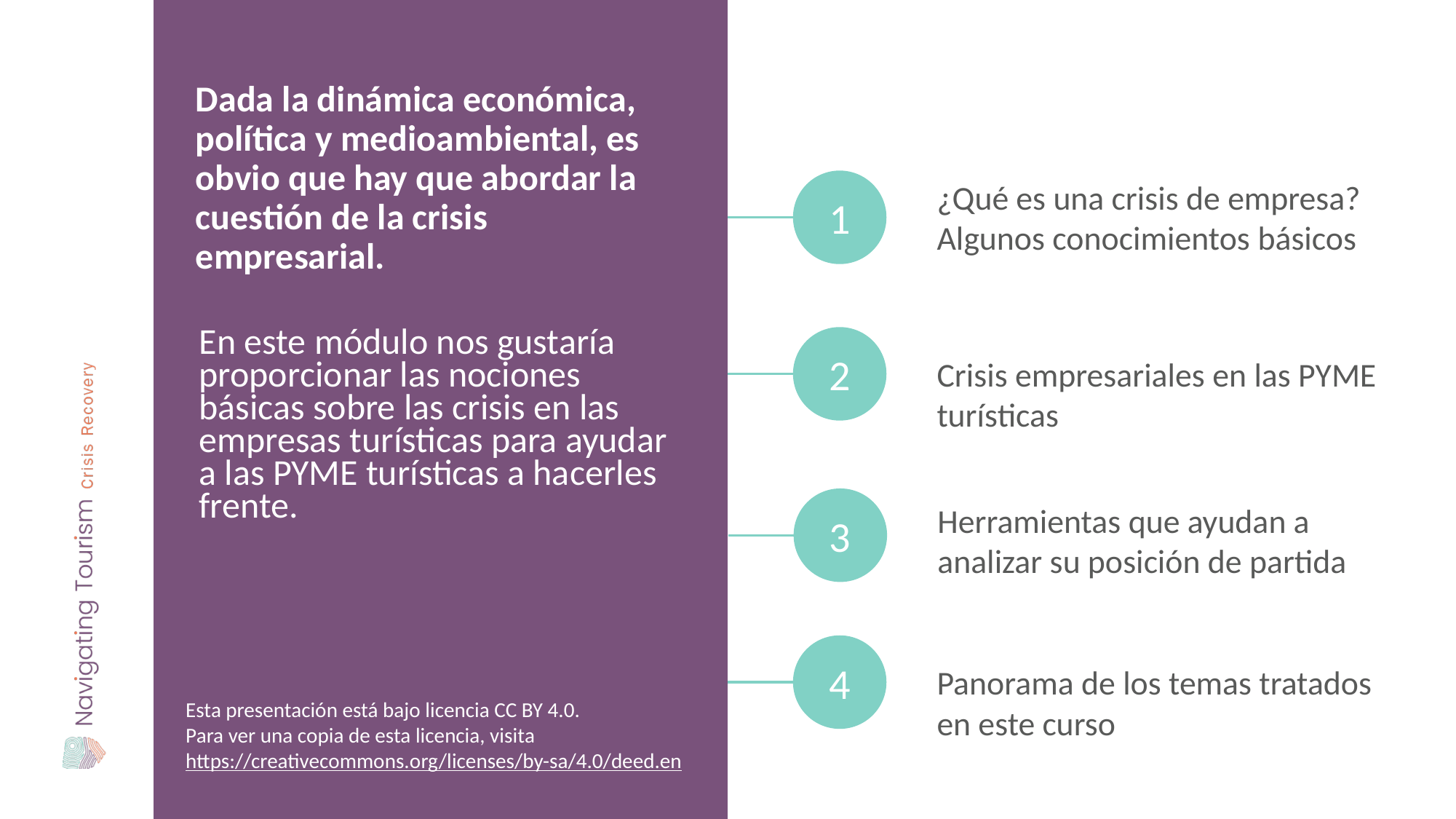

Dada la dinámica económica, política y medioambiental, es obvio que hay que abordar la cuestión de la crisis empresarial.

¿Qué es una crisis de empresa?
Algunos conocimientos básicos
1
En este módulo nos gustaría proporcionar las nociones básicas sobre las crisis en las empresas turísticas para ayudar a las PYME turísticas a hacerles frente.

2
Crisis empresariales en las PYME turísticas

Herramientas que ayudan a analizar su posición de partida
3

4
Panorama de los temas tratados en este curso
Esta presentación está bajo licencia CC BY 4.0.
Para ver una copia de esta licencia, visita https://creativecommons.org/licenses/by-sa/4.0/deed.en